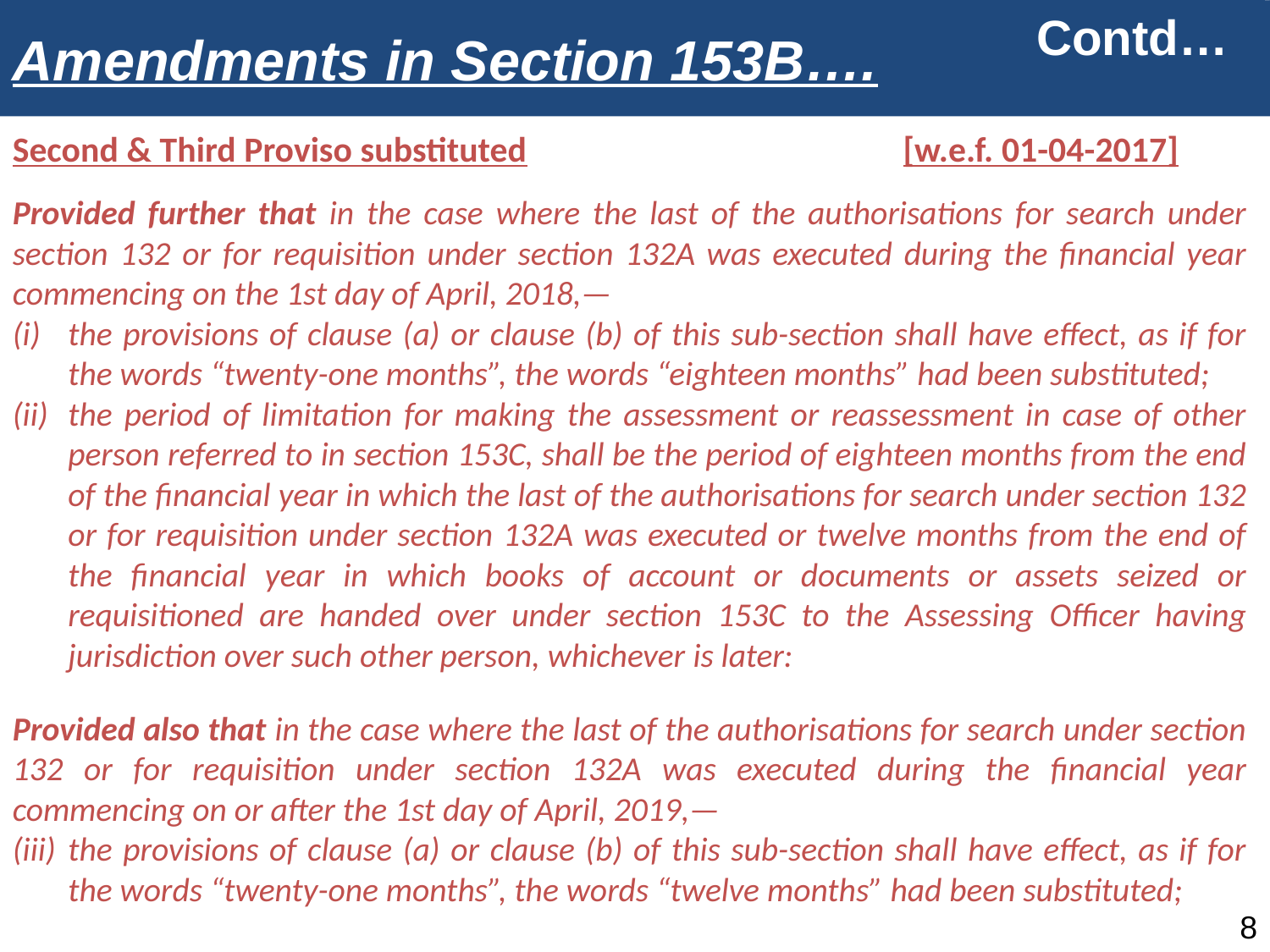

Contd…
Amendments in Section 153B….
Second & Third Proviso substituted		                [w.e.f. 01-04-2017]

Provided further that in the case where the last of the authorisations for search under section 132 or for requisition under section 132A was executed during the financial year commencing on the 1st day of April, 2018,—
the provisions of clause (a) or clause (b) of this sub-section shall have effect, as if for the words “twenty-one months”, the words “eighteen months” had been substituted;
the period of limitation for making the assessment or reassessment in case of other person referred to in section 153C, shall be the period of eighteen months from the end of the financial year in which the last of the authorisations for search under section 132 or for requisition under section 132A was executed or twelve months from the end of the financial year in which books of account or documents or assets seized or requisitioned are handed over under section 153C to the Assessing Officer having jurisdiction over such other person, whichever is later:

Provided also that in the case where the last of the authorisations for search under section 132 or for requisition under section 132A was executed during the financial year commencing on or after the 1st day of April, 2019,—
the provisions of clause (a) or clause (b) of this sub-section shall have effect, as if for the words “twenty-one months”, the words “twelve months” had been substituted;
8